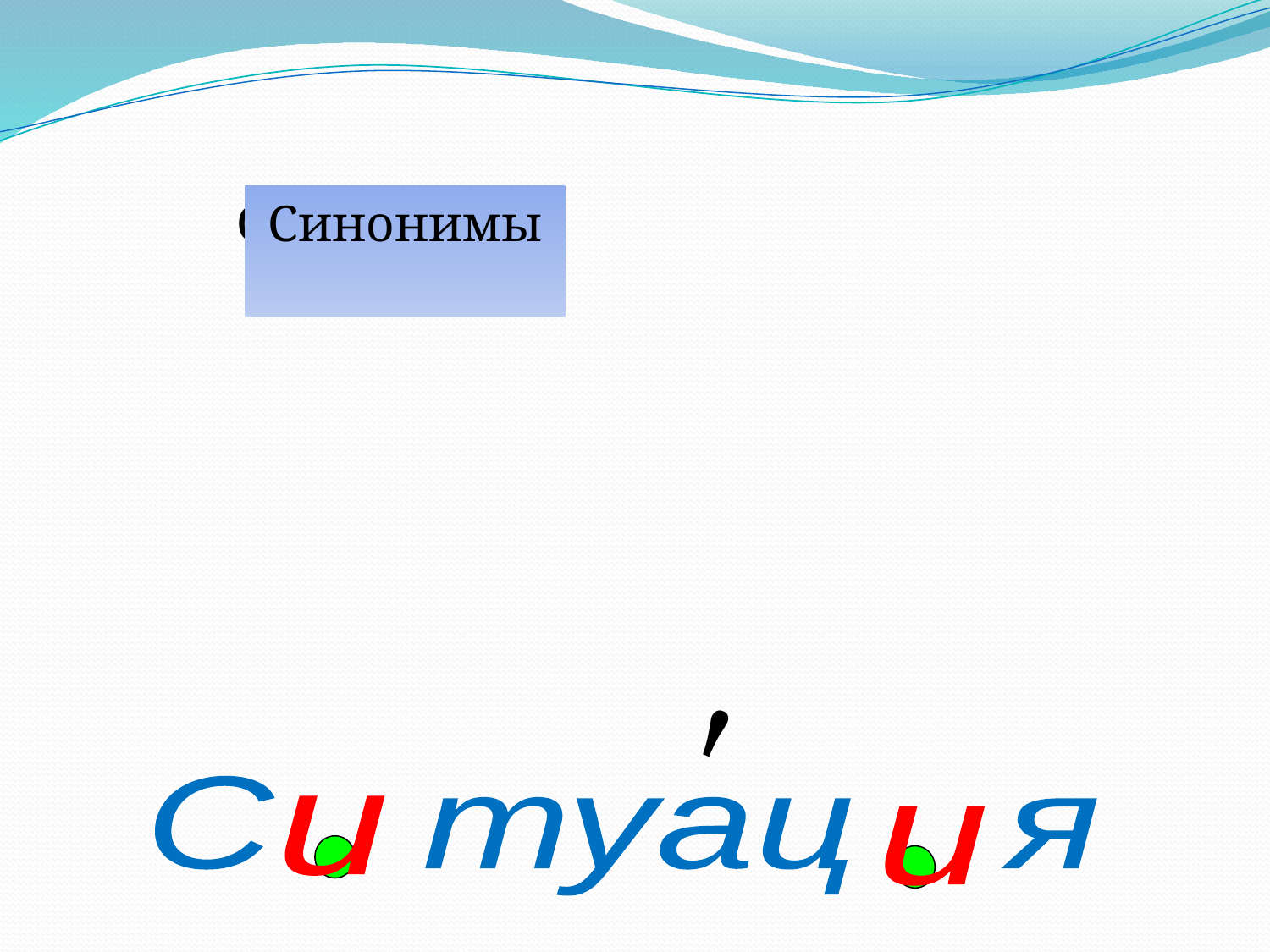

Обстановка,
 положение
Синонимы

′
С   туац   я
и
и